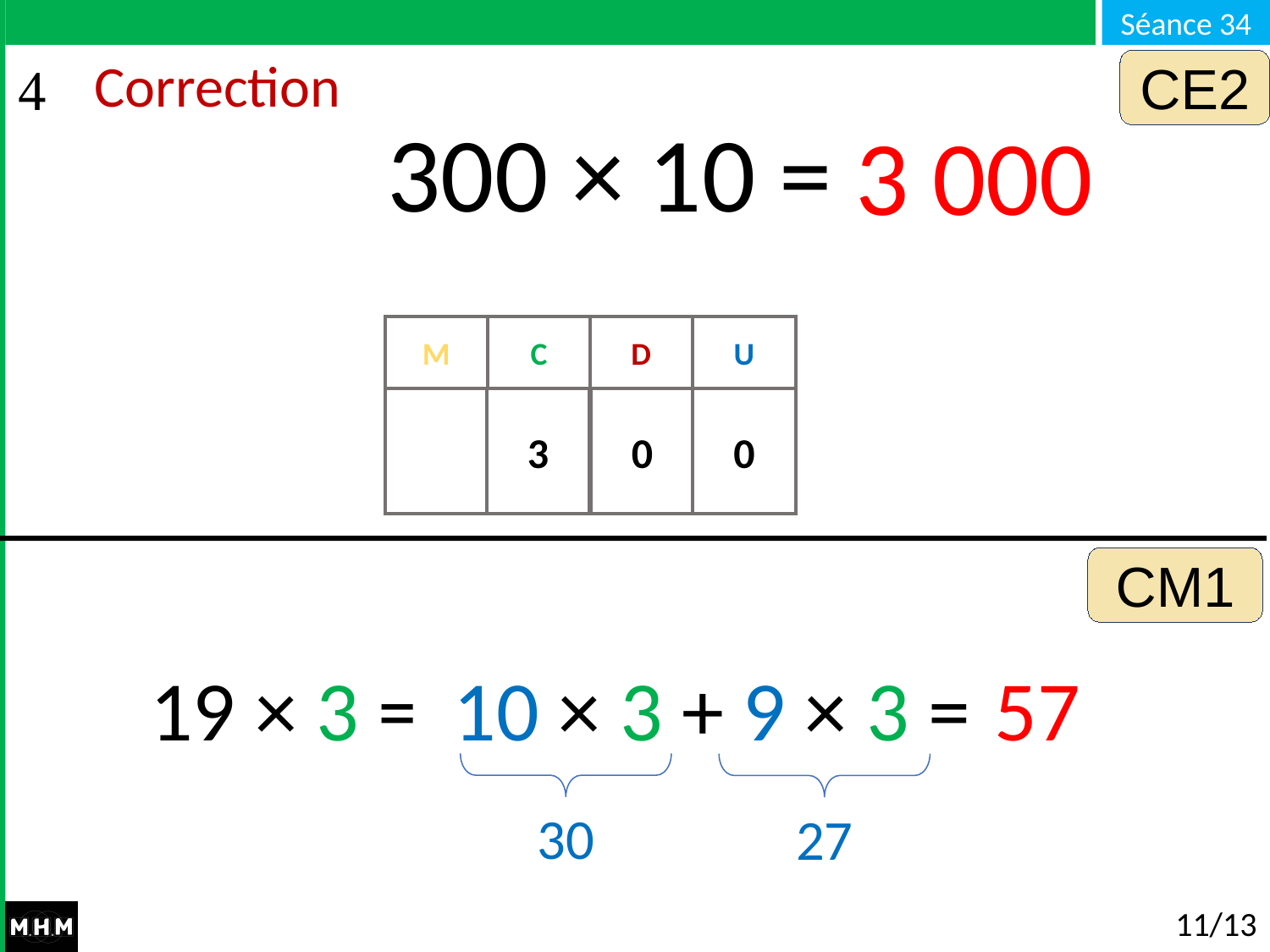

CE2
# Correction
300 × 10 =
3 000
M
C
D
U
3
0
0

0

CM1
19 × 3 = …
10 × 3 + 9 × 3 = …
57

30

27
11/13